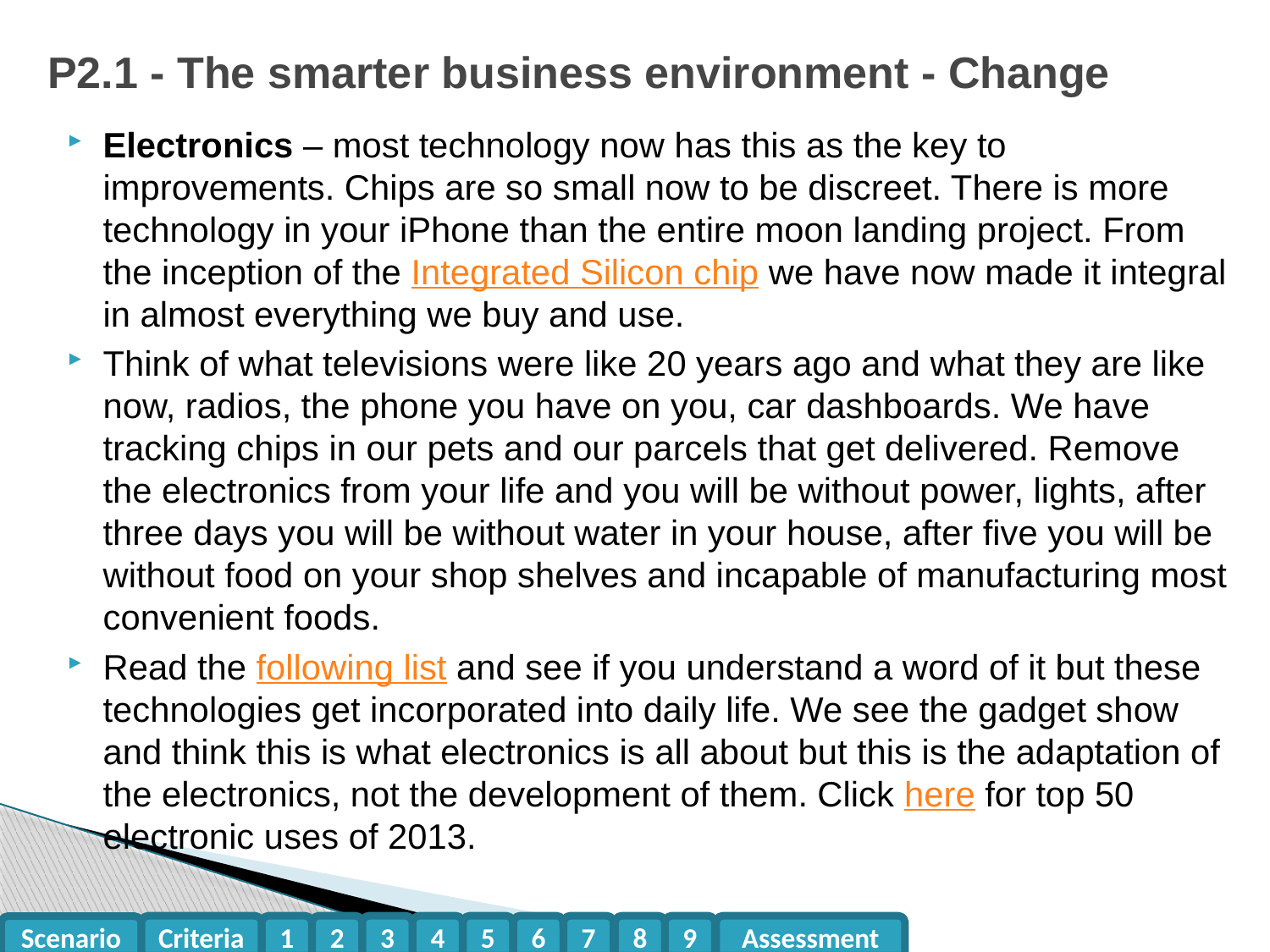

# P2.1 - The smarter business environment - Change
Electronics – most technology now has this as the key to improvements. Chips are so small now to be discreet. There is more technology in your iPhone than the entire moon landing project. From the inception of the Integrated Silicon chip we have now made it integral in almost everything we buy and use.
Think of what televisions were like 20 years ago and what they are like now, radios, the phone you have on you, car dashboards. We have tracking chips in our pets and our parcels that get delivered. Remove the electronics from your life and you will be without power, lights, after three days you will be without water in your house, after five you will be without food on your shop shelves and incapable of manufacturing most convenient foods.
Read the following list and see if you understand a word of it but these technologies get incorporated into daily life. We see the gadget show and think this is what electronics is all about but this is the adaptation of the electronics, not the development of them. Click here for top 50 electronic uses of 2013.